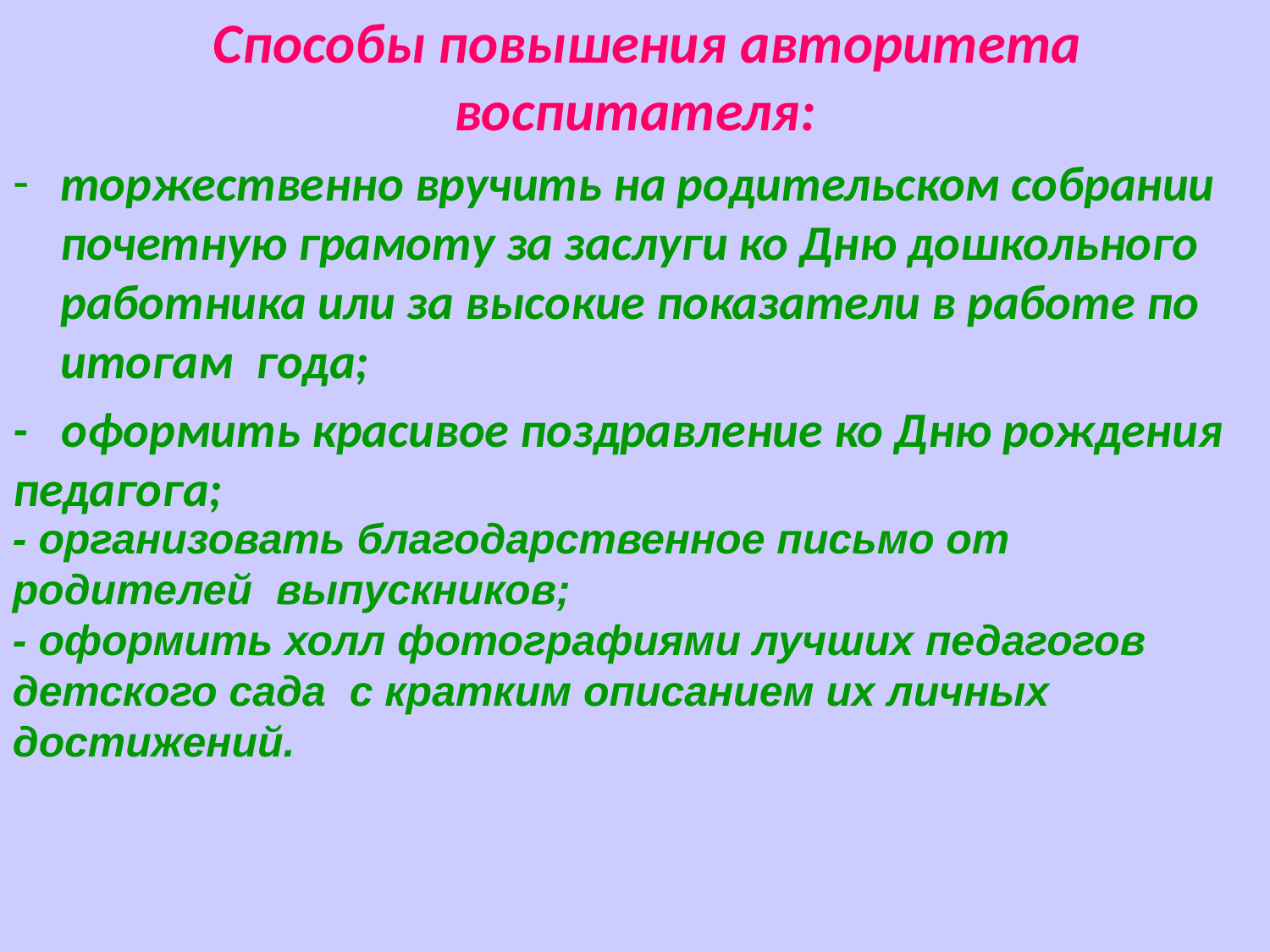

Способы повышения авторитета   воспитателя:
торжественно вручить на родительском собрании почетную грамоту за заслуги ко Дню дошкольного работника или за высокие показатели в работе по итогам  года;
-   оформить красивое поздравление ко Дню рождения педагога;
#
- организовать благодарственное письмо от родителей  выпускников;
- оформить холл фотографиями лучших педагогов детского сада  с кратким описанием их личных достижений.